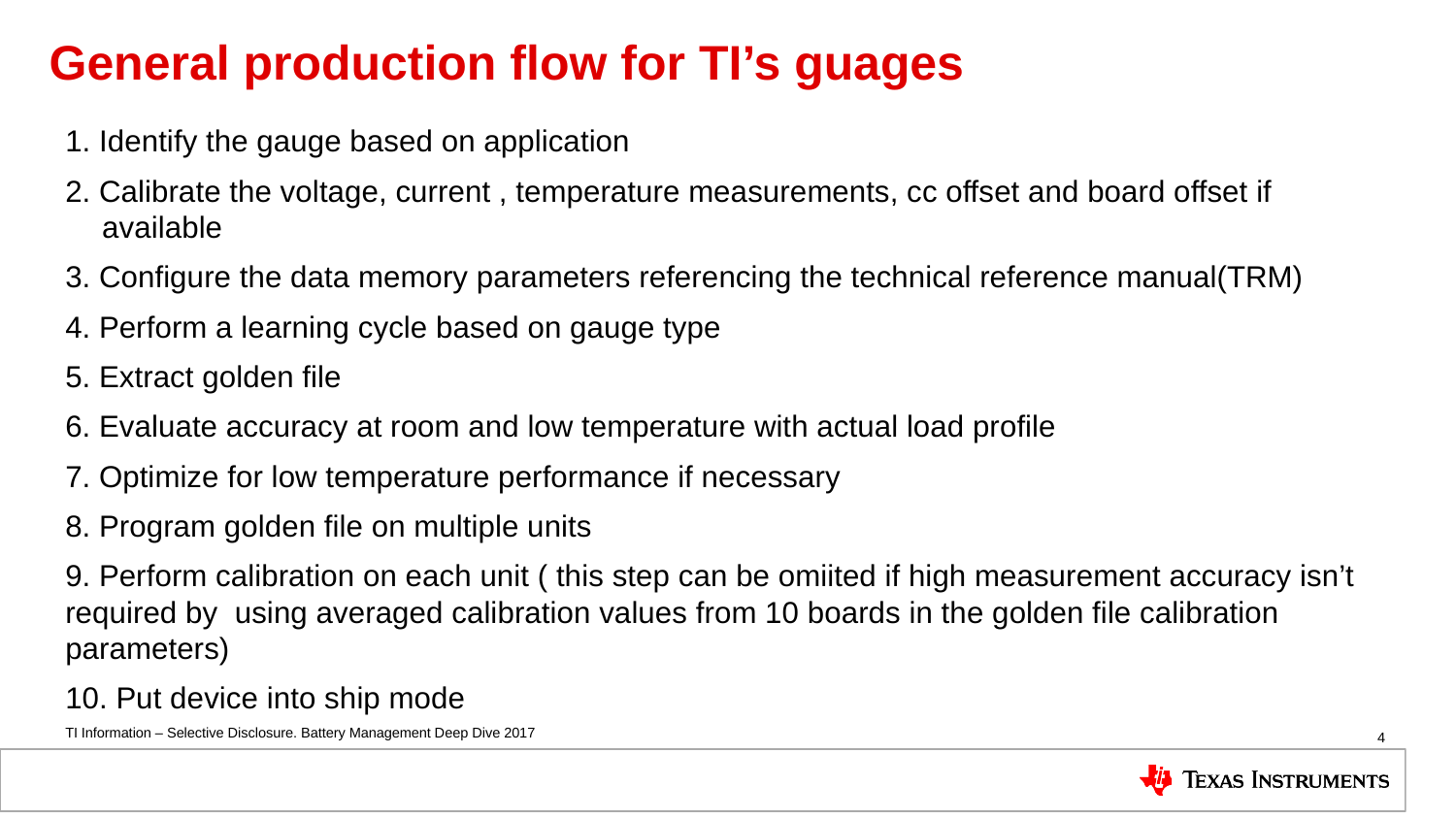

# General production flow for TI’s guages
1. Identify the gauge based on application
2. Calibrate the voltage, current , temperature measurements, cc offset and board offset if available
3. Configure the data memory parameters referencing the technical reference manual(TRM)
4. Perform a learning cycle based on gauge type
5. Extract golden file
6. Evaluate accuracy at room and low temperature with actual load profile
7. Optimize for low temperature performance if necessary
8. Program golden file on multiple units
9. Perform calibration on each unit ( this step can be omiited if high measurement accuracy isn’t required by  using averaged calibration values from 10 boards in the golden file calibration parameters)
10. Put device into ship mode

4